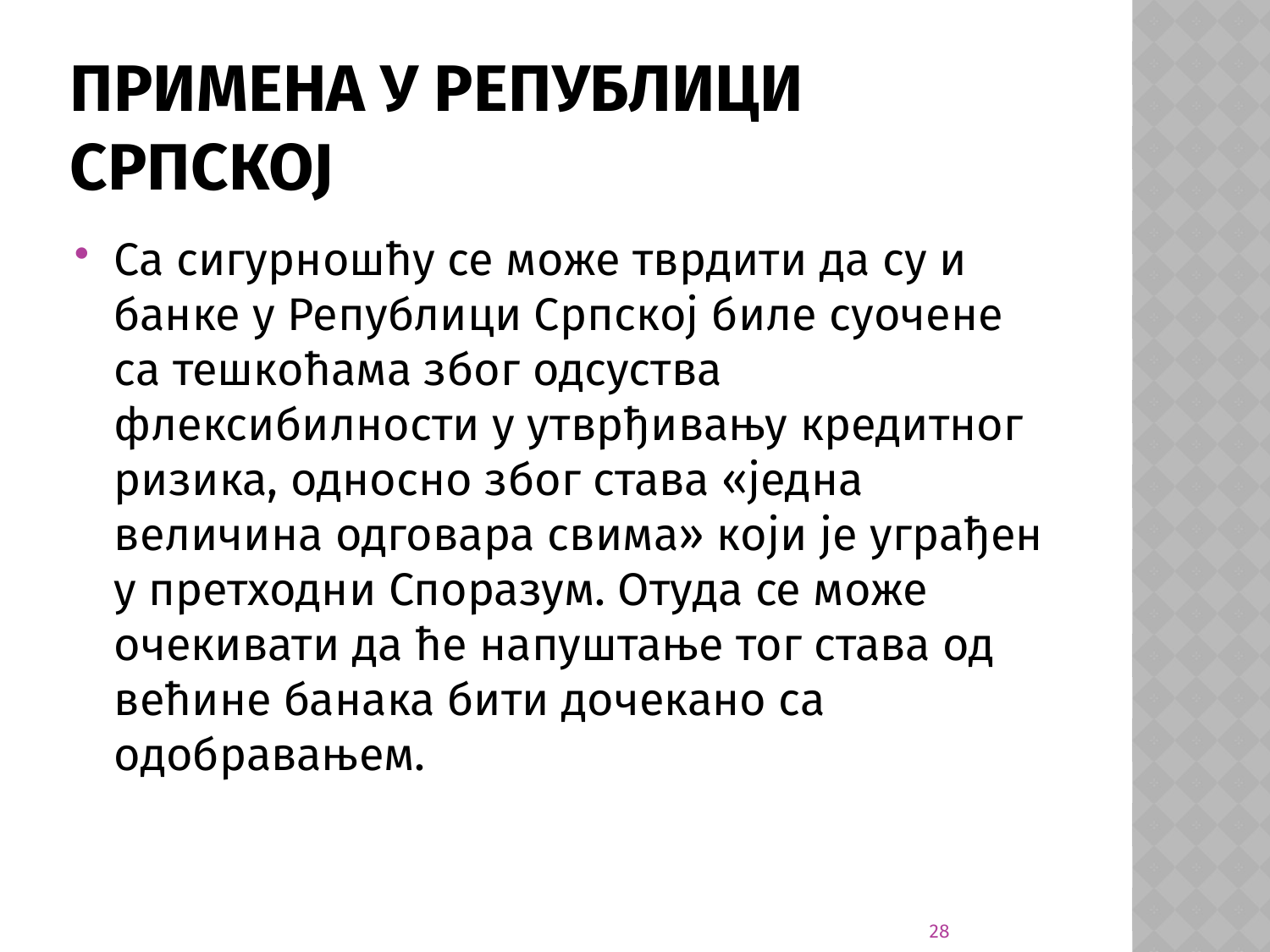

# Примена у РЕпублици Српској
Са сигурношћу се може тврдити да су и банке у Републици Српској биле суочене са тешкоћама због одсуства флексибилности у утврђивању кредитног ризика, односно због става «једна величина одговара свима» који је уграђен у претходни Споразум. Отуда се може очекивати да ће напуштање тог става од већине банака бити дочекано са одобравањем.
28